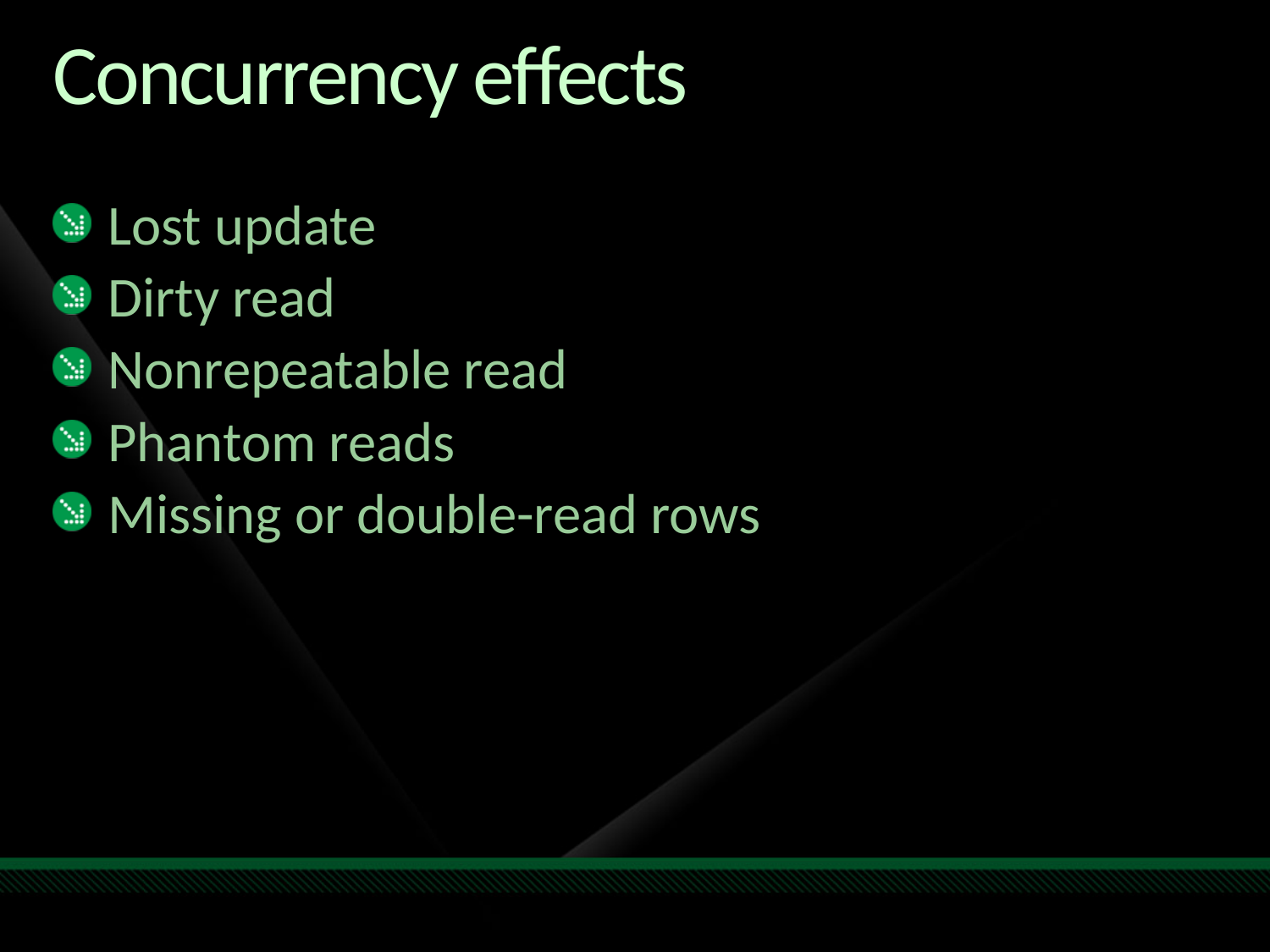

# Concurrency effects
Lost update
Dirty read
Nonrepeatable read
Phantom reads
Missing or double-read rows